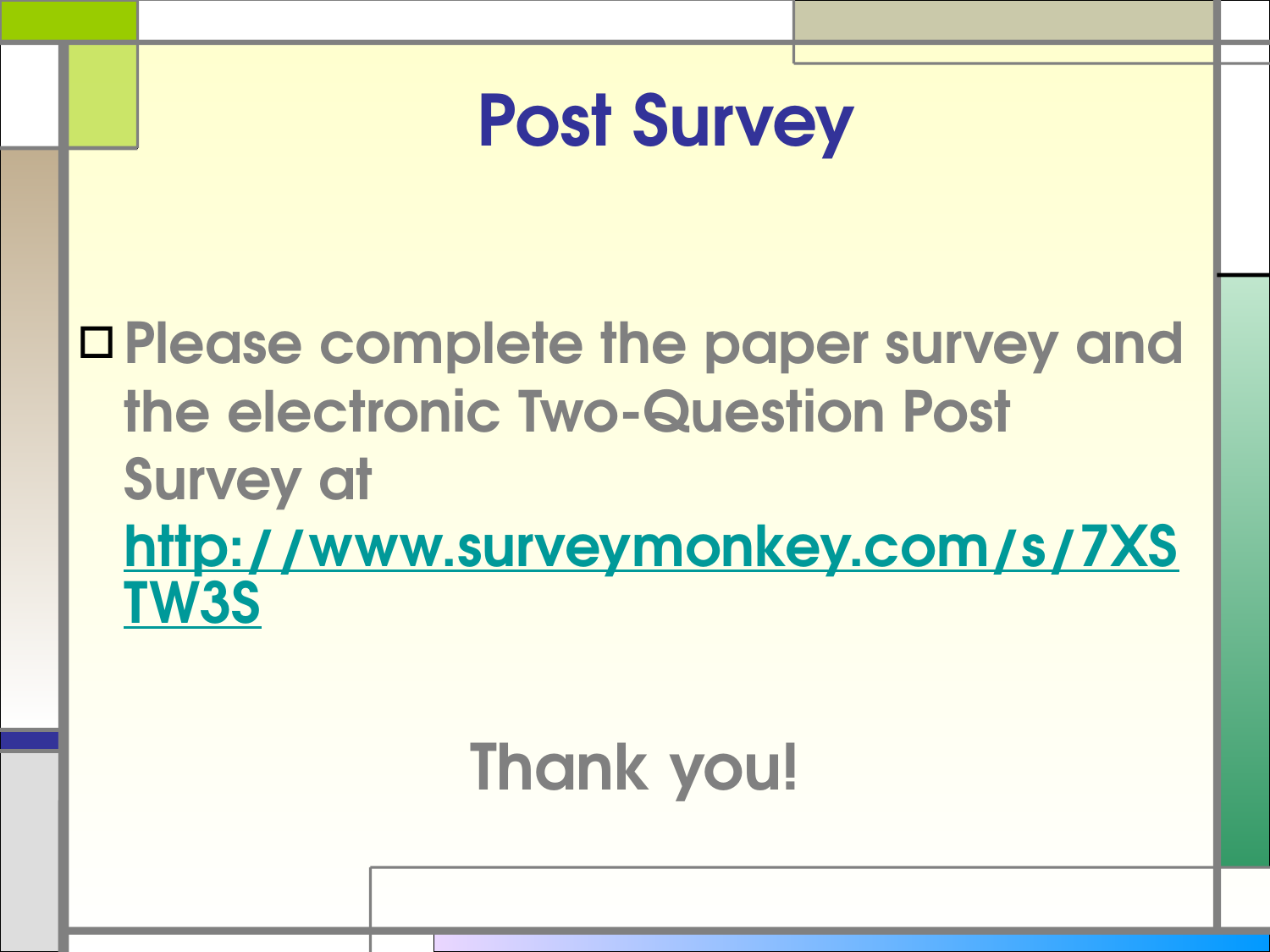

# Post Survey

Please complete the paper survey and the electronic Two-Question Post Survey at http://www.surveymonkey.com/s/7XSTW3S

Thank you!